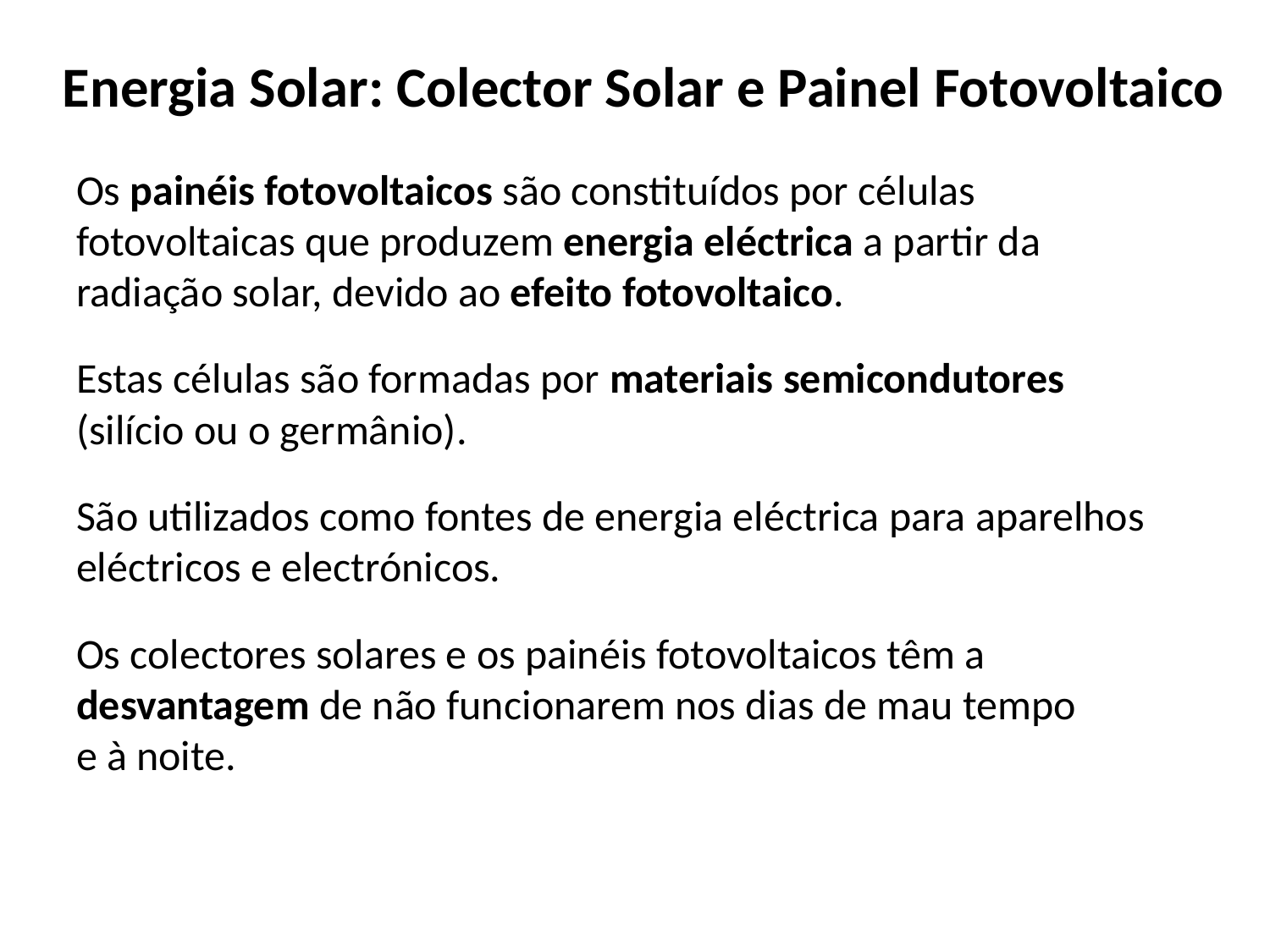

Energia Solar: Colector Solar e Painel Fotovoltaico
Os painéis fotovoltaicos são constituídos por células fotovoltaicas que produzem energia eléctrica a partir da radiação solar, devido ao efeito fotovoltaico.
Estas células são formadas por materiais semicondutores
(silício ou o germânio).
São utilizados como fontes de energia eléctrica para aparelhos eléctricos e electrónicos.
Os colectores solares e os painéis fotovoltaicos têm a desvantagem de não funcionarem nos dias de mau tempo
e à noite.